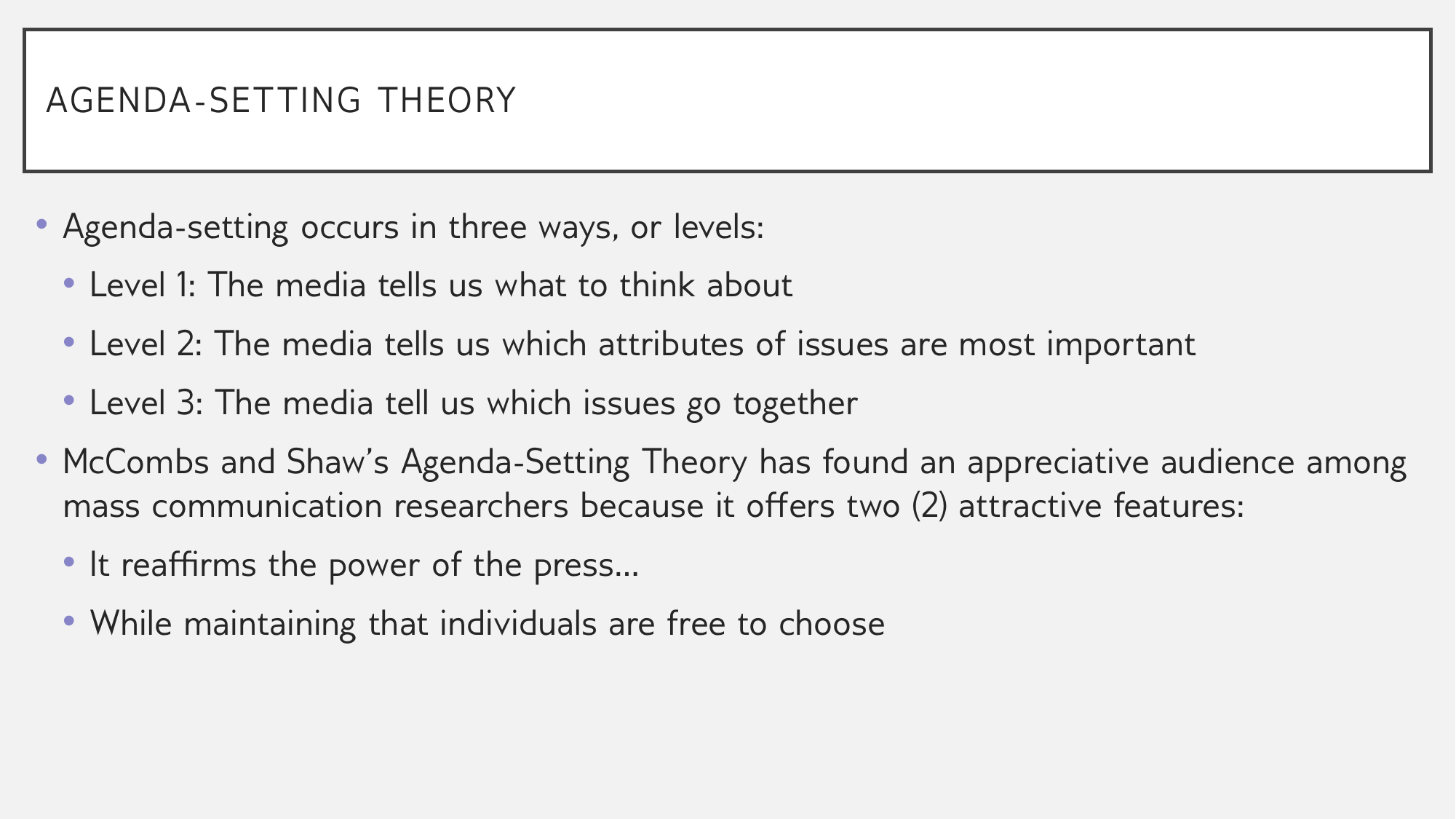

# Agenda-setting theory
Agenda-setting occurs in three ways, or levels:
Level 1: The media tells us what to think about
Level 2: The media tells us which attributes of issues are most important
Level 3: The media tell us which issues go together
McCombs and Shaw’s Agenda-Setting Theory has found an appreciative audience among mass communication researchers because it offers two (2) attractive features:
It reaffirms the power of the press…
While maintaining that individuals are free to choose